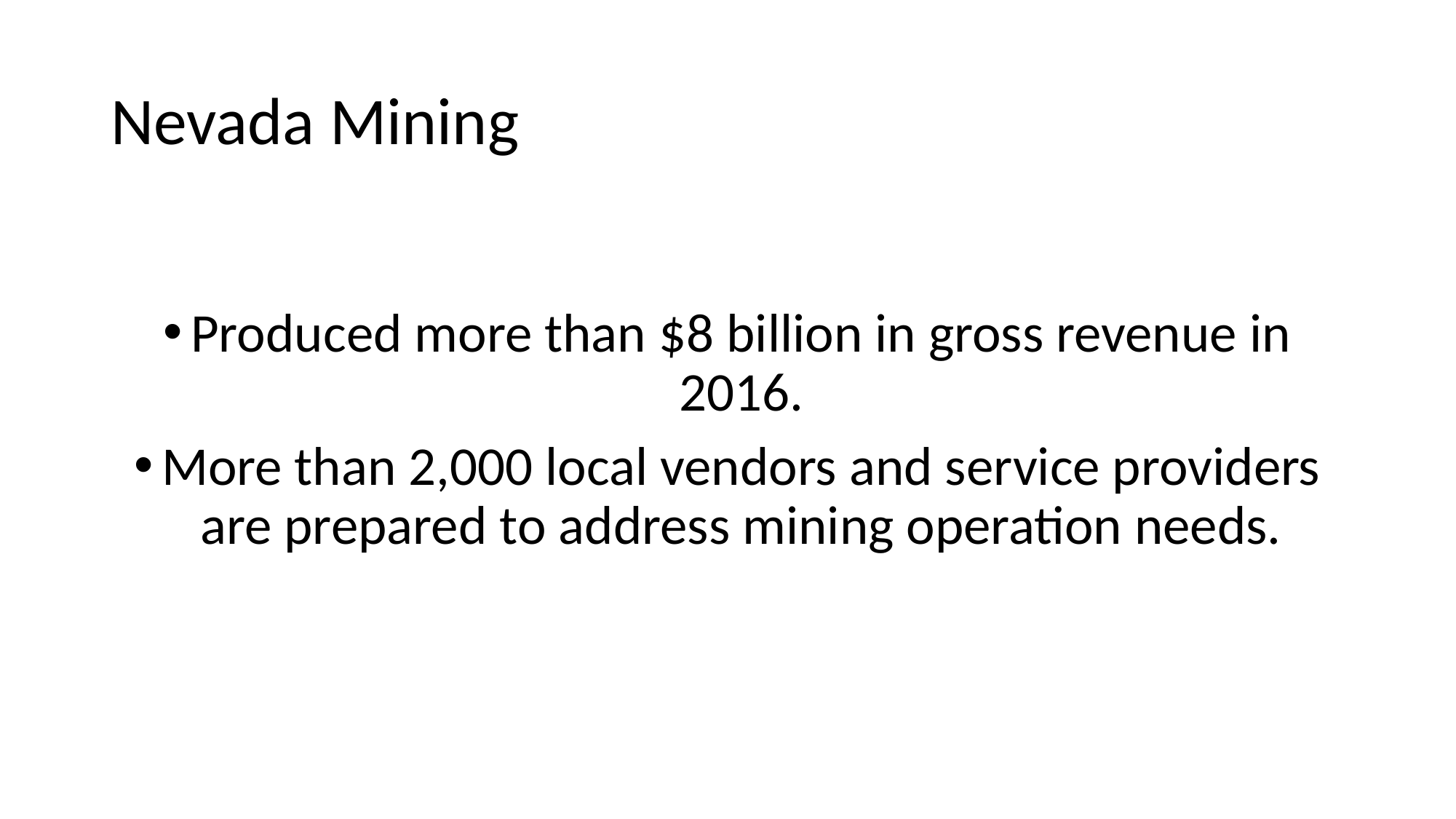

# Nevada Mining
Produced more than $8 billion in gross revenue in 2016.
More than 2,000 local vendors and service providers are prepared to address mining operation needs.